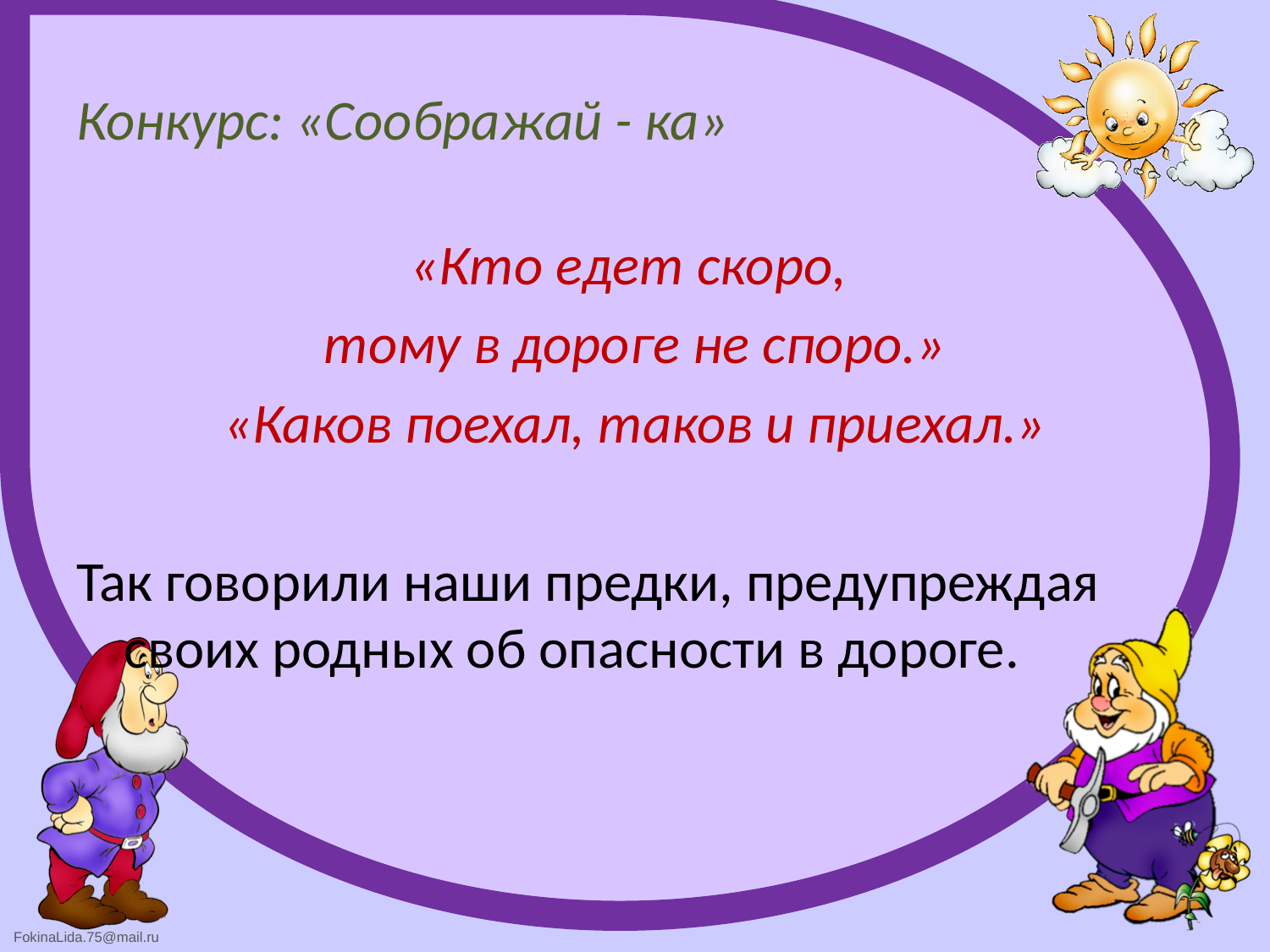

# Конкурс: «Соображай - ка»
«Кто едет скоро,
тому в дороге не споро.»
«Каков поехал, таков и приехал.»

Так говорили наши предки, предупреждая своих родных об опасности в дороге.